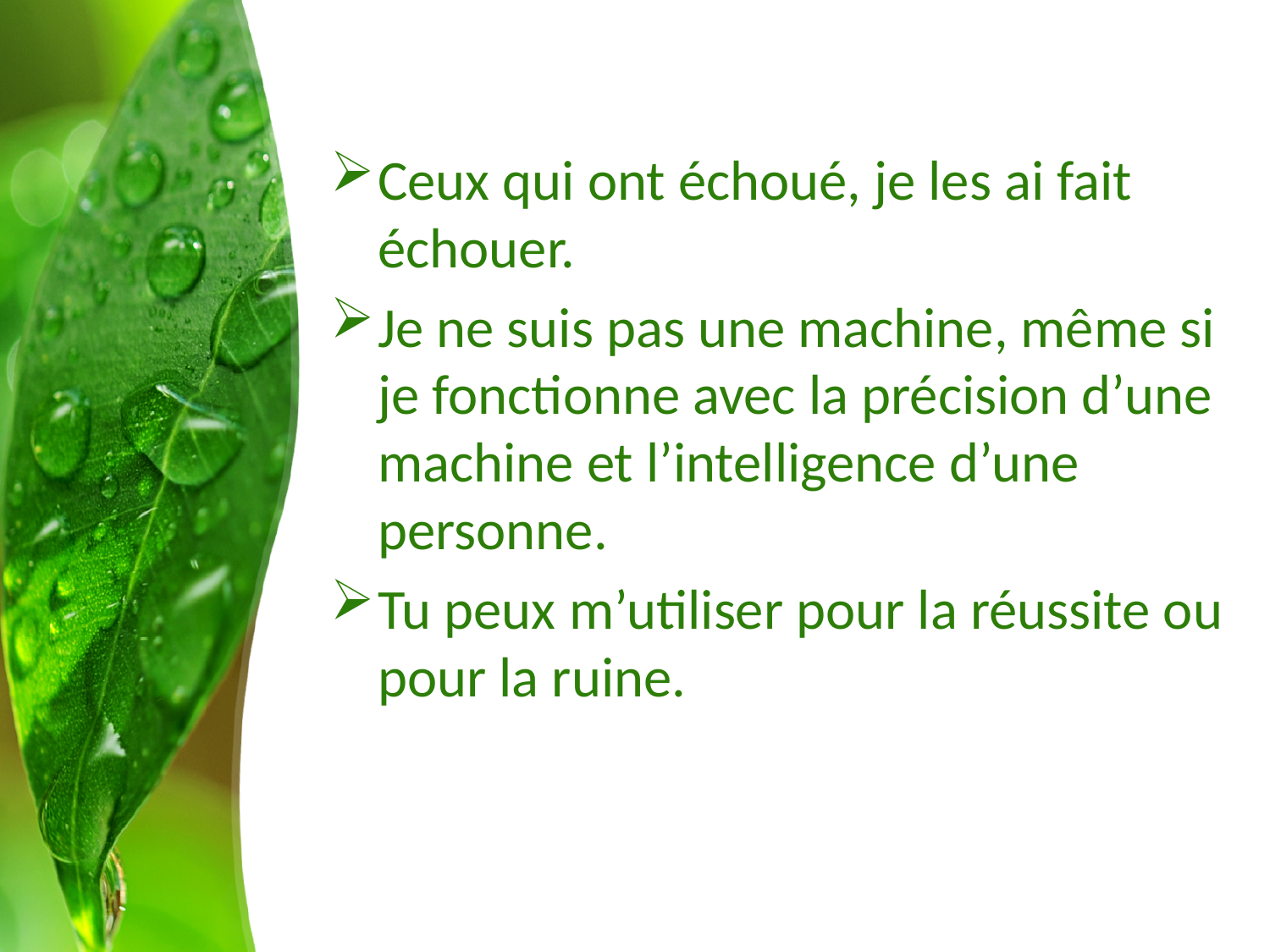

Ceux qui ont échoué, je les ai fait échouer.
Je ne suis pas une machine, même si je fonctionne avec la précision d’une machine et l’intelligence d’une personne.
Tu peux m’utiliser pour la réussite ou pour la ruine.